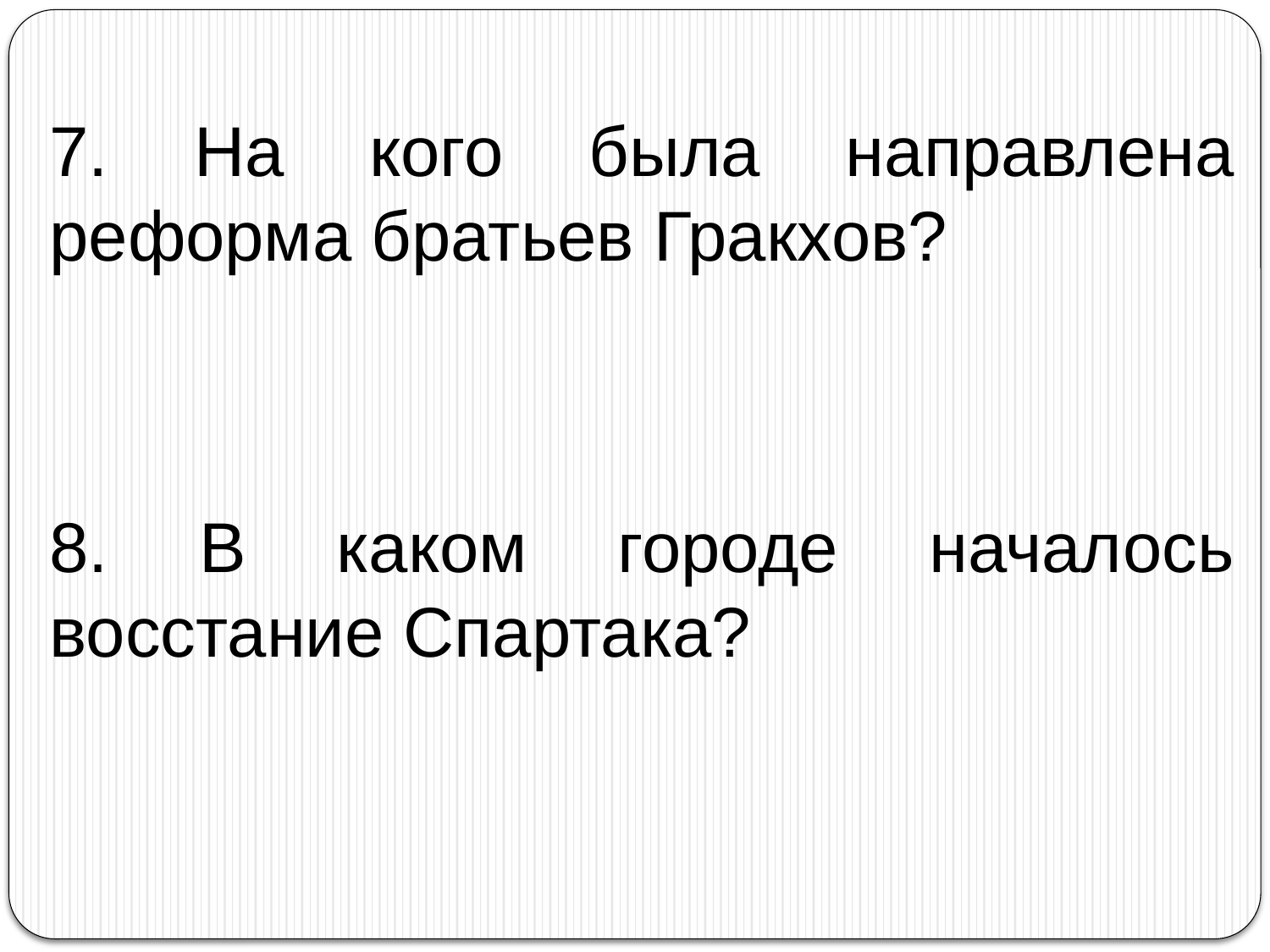

7. На кого была направлена реформа братьев Гракхов?
8. В каком городе началось восстание Спартака?